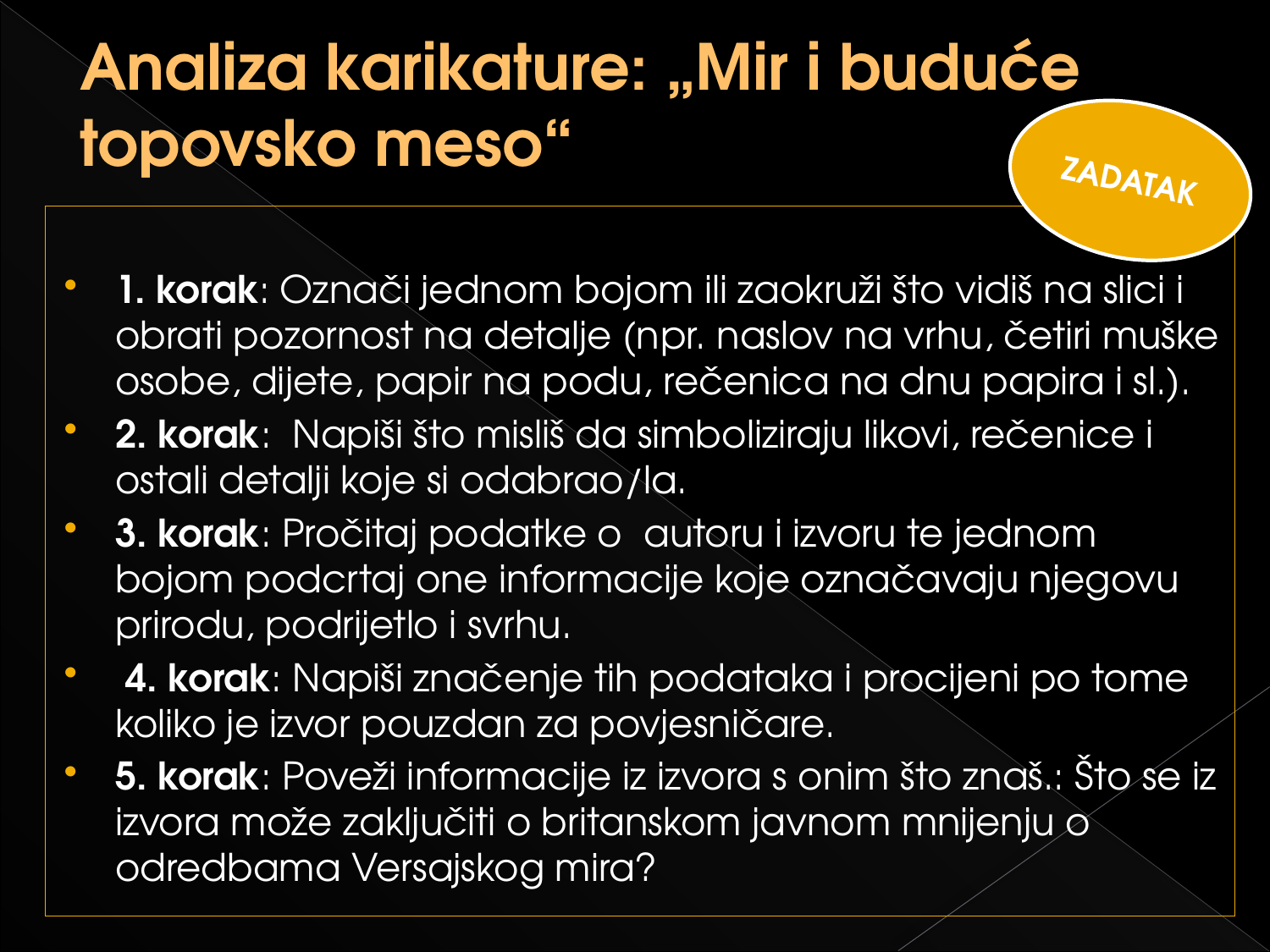

# Analiza karikature: „Mir i buduće topovsko meso“
ZADATAK

1. korak: Označi jednom bojom ili zaokruži što vidiš na slici i obrati pozornost na detalje (npr. naslov na vrhu, četiri muške osobe, dijete, papir na podu, rečenica na dnu papira i sl.).
2. korak:  Napiši što misliš da simboliziraju likovi, rečenice i ostali detalji koje si odabrao/la.
3. korak: Pročitaj podatke o  autoru i izvoru te jednom bojom podcrtaj one informacije koje označavaju njegovu prirodu, podrijetlo i svrhu.
 4. korak: Napiši značenje tih podataka i procijeni po tome koliko je izvor pouzdan za povjesničare.
5. korak: Poveži informacije iz izvora s onim što znaš.: Što se iz izvora može zaključiti o britanskom javnom mnijenju o odredbama Versajskog mira?